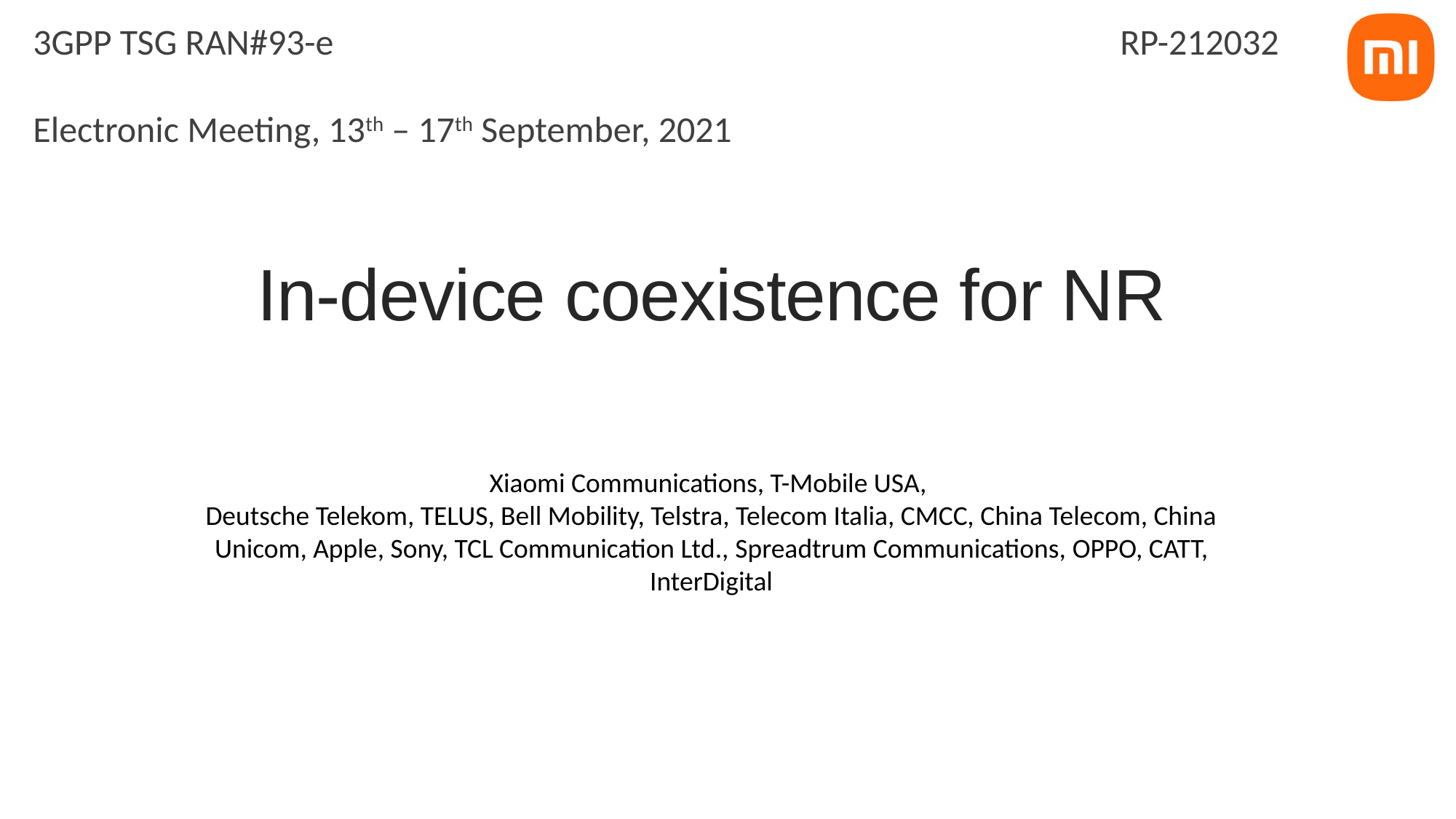

3GPP TSG RAN#93-e
Electronic Meeting, 13th – 17th September, 2021
RP-212032
# In-device coexistence for NR
Xiaomi Communications, T-Mobile USA,
Deutsche Telekom, TELUS, Bell Mobility, Telstra, Telecom Italia, CMCC, China Telecom, China Unicom, Apple, Sony, TCL Communication Ltd., Spreadtrum Communications, OPPO, CATT, InterDigital